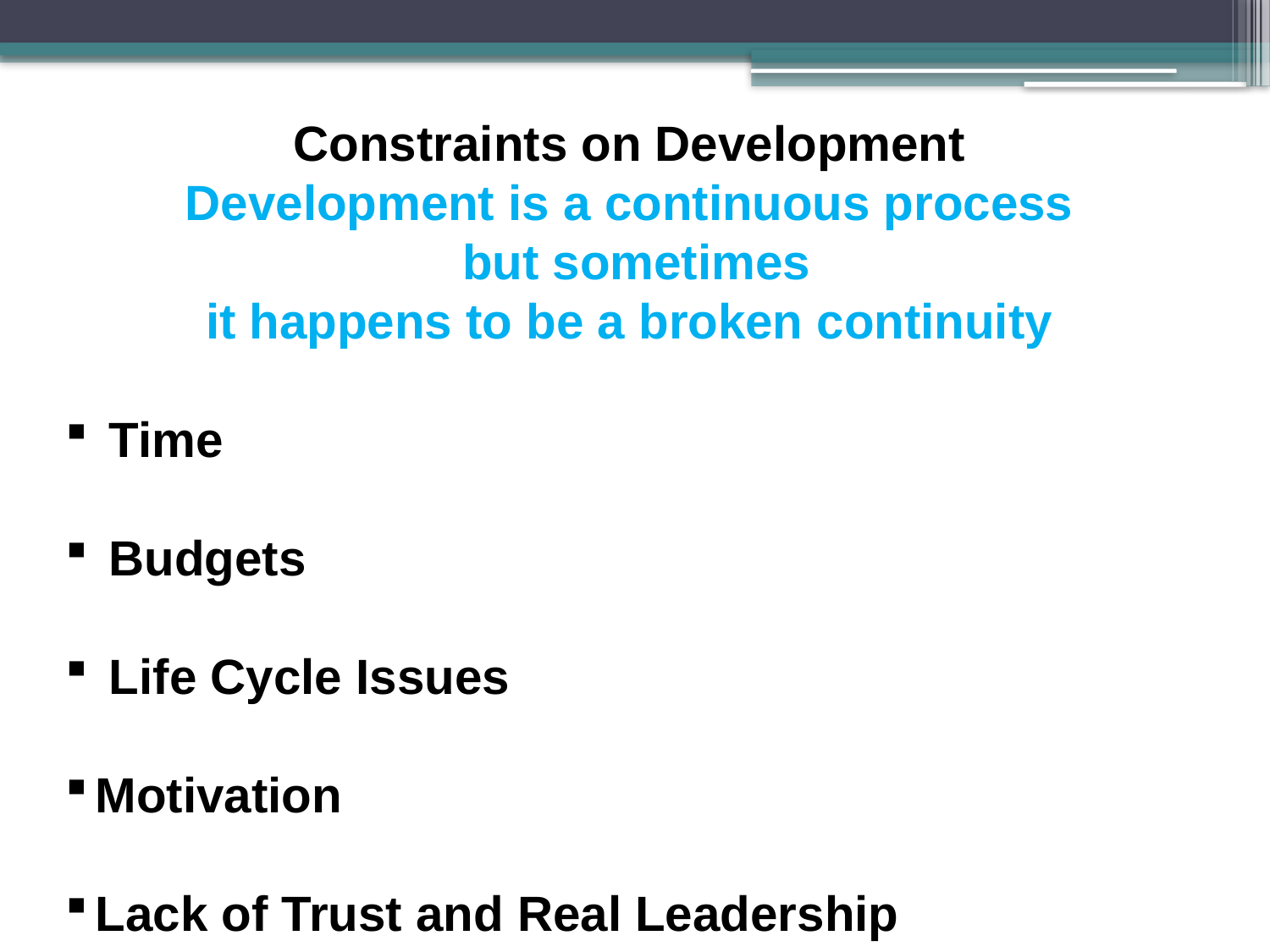

Constraints on Development
Development is a continuous process
 but sometimes
 it happens to be a broken continuity
 Time
 Budgets
 Life Cycle Issues
Motivation
Lack of Trust and Real Leadership